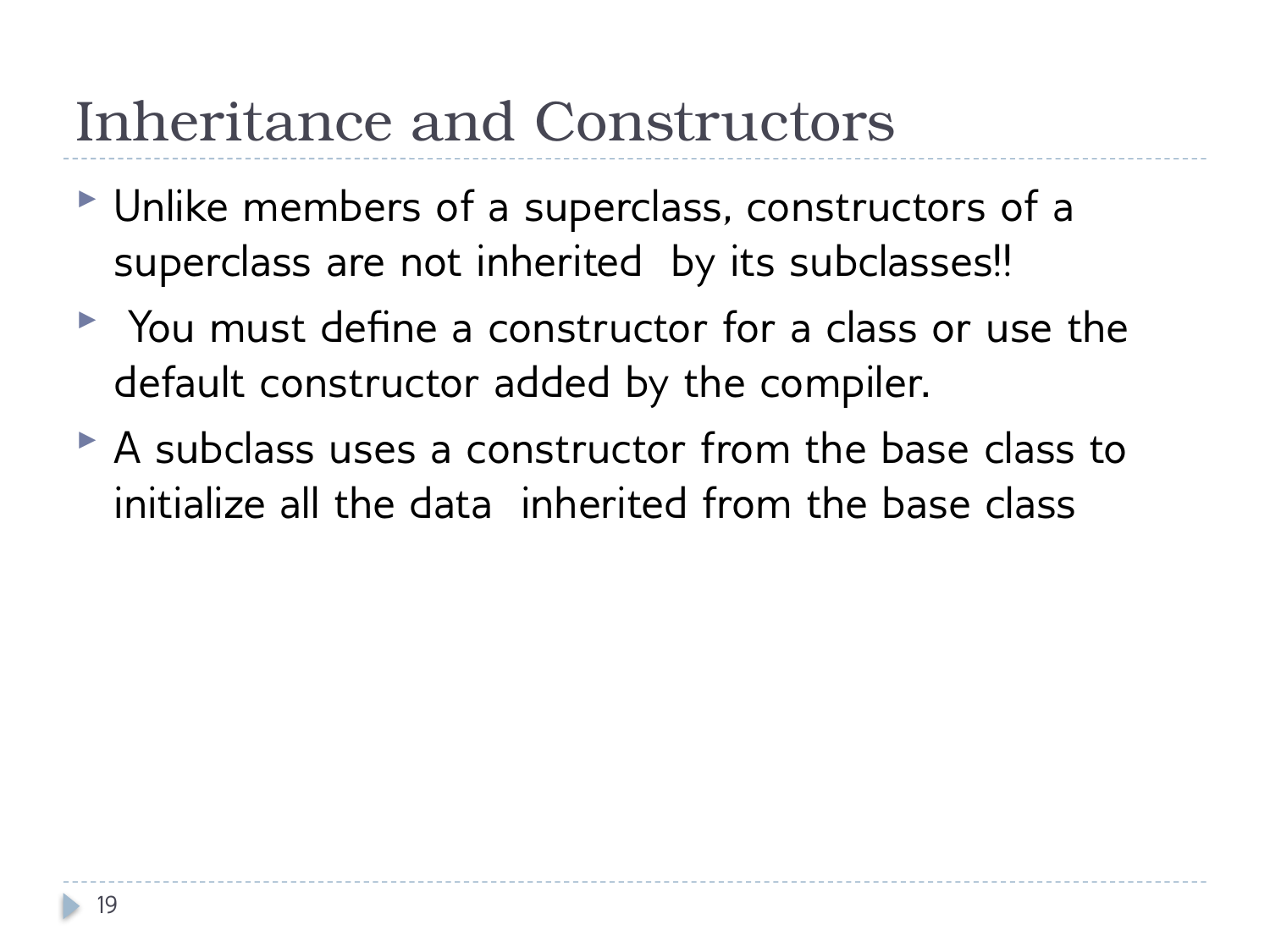

# Inheritance and Constructors
Unlike members of a superclass, constructors of a superclass are not inherited  by its subclasses!!
 You must define a constructor for a class or use the default constructor added by the compiler.
A subclass uses a constructor from the base class to initialize all the data  inherited from the base class

19